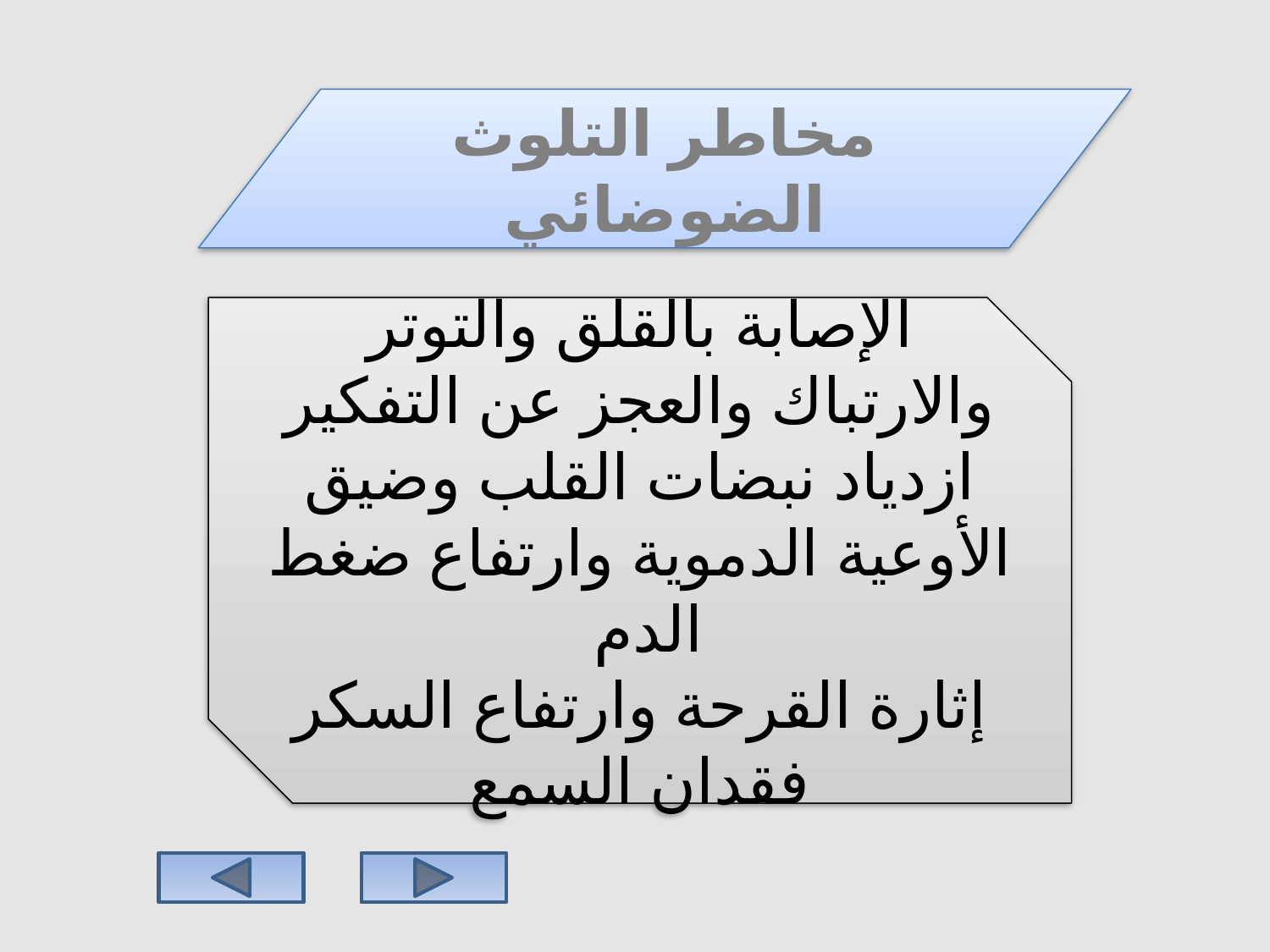

مخاطر التلوث الضوضائي
الإصابة بالقلق والتوتر والارتباك والعجز عن التفكير
ازدياد نبضات القلب وضيق الأوعية الدموية وارتفاع ضغط الدم
إثارة القرحة وارتفاع السكر
فقدان السمع